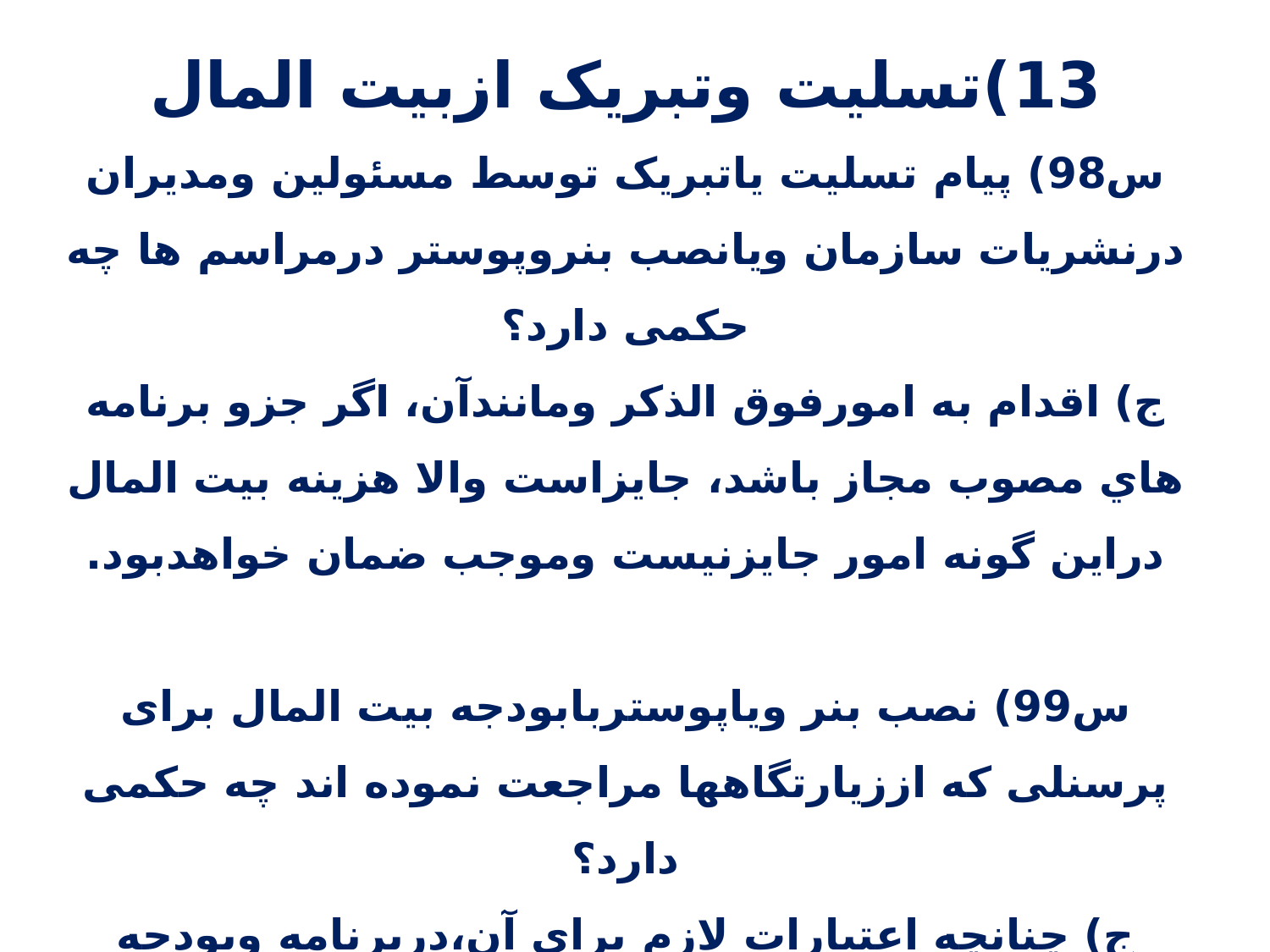

13)تسلیت وتبریک ازبیت المال
س98) پیام تسلیت یاتبریک توسط مسئولین ومدیران درنشریات سازمان ویانصب بنروپوستر درمراسم ها چه حکمی دارد؟
ج) اقدام به امورفوق الذکر ومانندآن، اگر جزو برنامه هاي مصوب مجاز باشد، جایزاست والا هزینه بیت المال دراین گونه امور جایزنیست وموجب ضمان خواهدبود.

س99) نصب بنر ویاپوستربابودجه بیت المال برای پرسنلی که اززیارتگاهها مراجعت نموده اند چه حکمی دارد؟
ج) چنانچه اعتبارات لازم برای آن،دربرنامه وبودجه سازمان پیش بینی شده باشد،اشکالی ندارد والا جایزنیست وموجب ضمان خواهدبود.